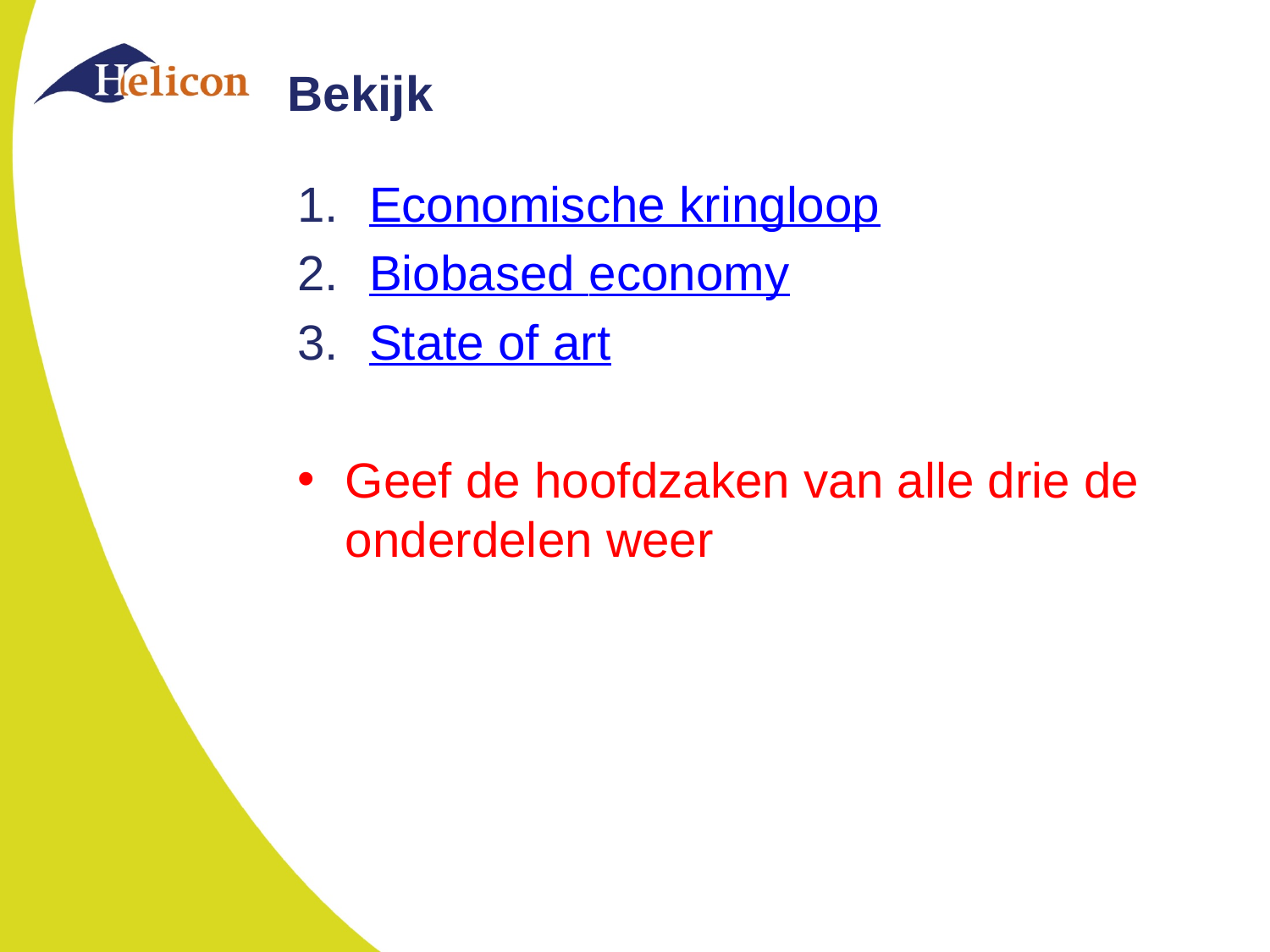

# Bekijk
Economische kringloop
Biobased economy
State of art

Geef de hoofdzaken van alle drie de onderdelen weer